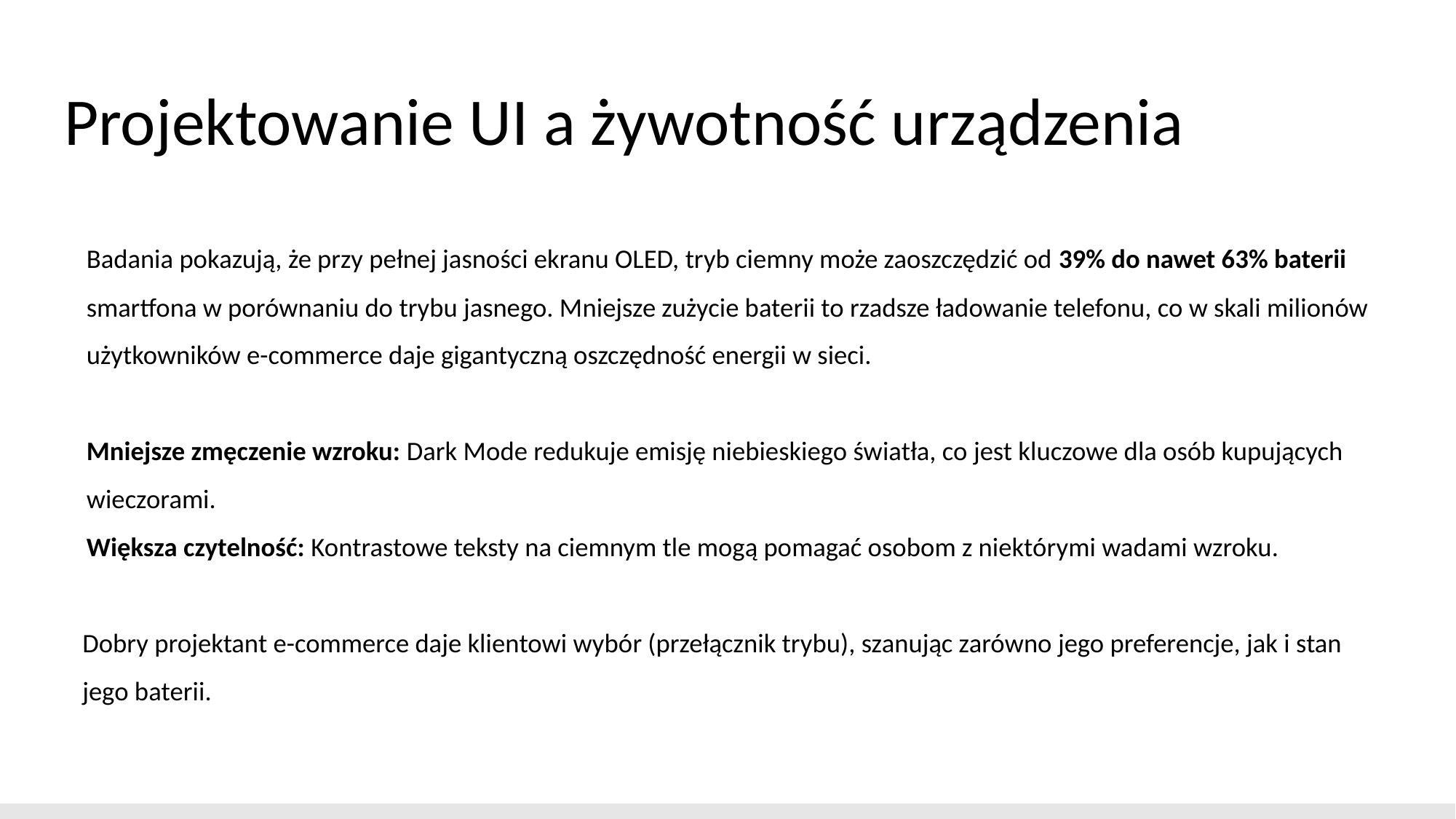

# Projektowanie UI a żywotność urządzenia
Badania pokazują, że przy pełnej jasności ekranu OLED, tryb ciemny może zaoszczędzić od 39% do nawet 63% baterii smartfona w porównaniu do trybu jasnego. Mniejsze zużycie baterii to rzadsze ładowanie telefonu, co w skali milionów użytkowników e-commerce daje gigantyczną oszczędność energii w sieci.

Mniejsze zmęczenie wzroku: Dark Mode redukuje emisję niebieskiego światła, co jest kluczowe dla osób kupujących wieczorami.
Większa czytelność: Kontrastowe teksty na ciemnym tle mogą pomagać osobom z niektórymi wadami wzroku.

Dobry projektant e-commerce daje klientowi wybór (przełącznik trybu), szanując zarówno jego preferencje, jak i stan jego baterii.